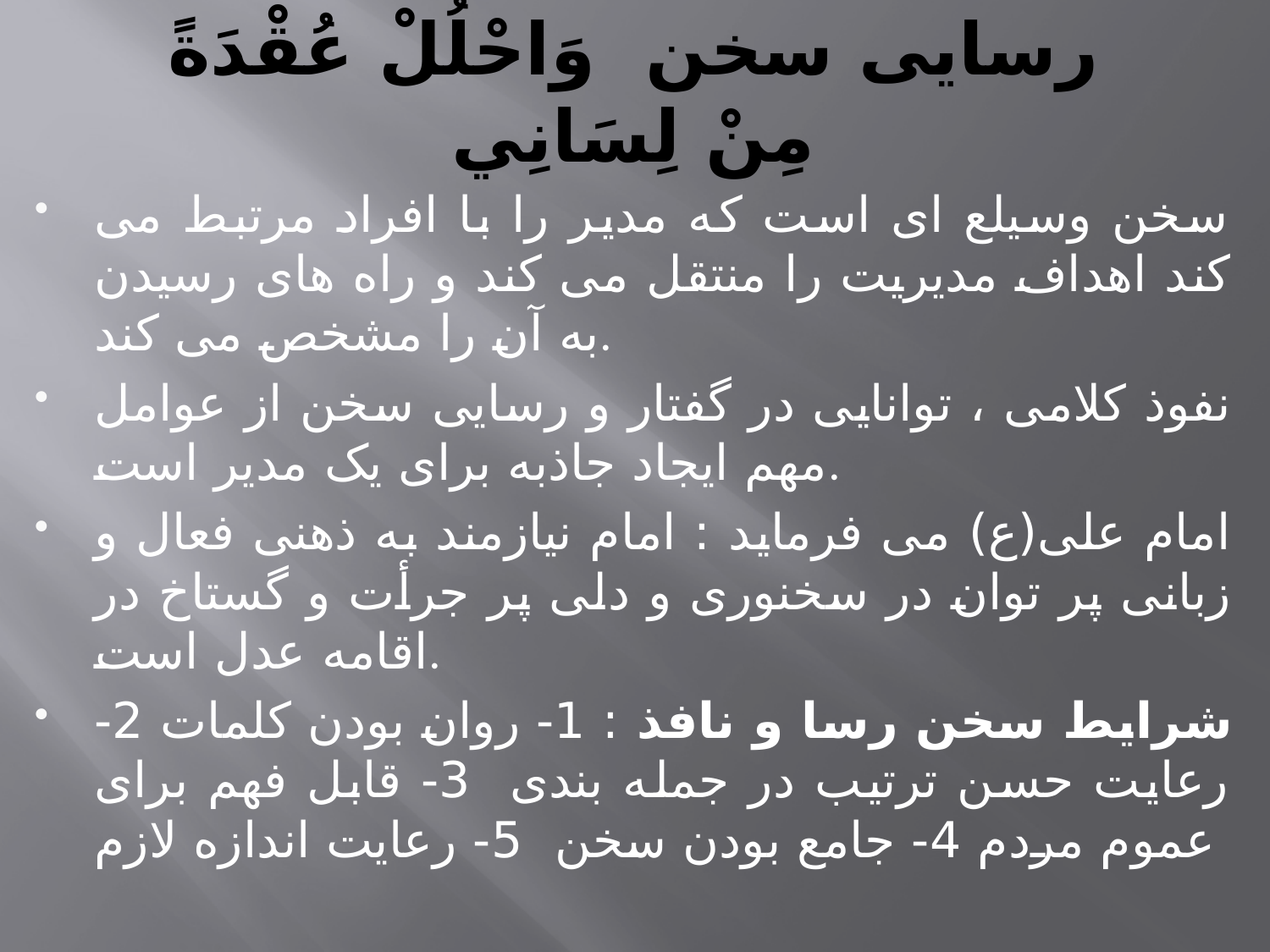

# رسایی سخن  وَاحْلُلْ عُقْدَةً مِنْ لِسَانِي
سخن وسیلع ای است که مدیر را با افراد مرتبط می کند اهداف مدیریت را منتقل می کند و راه های رسیدن به آن را مشخص می کند.
نفوذ کلامی ، توانایی در گفتار و رسایی سخن از عوامل مهم ایجاد جاذبه برای یک مدیر است.
امام علی(ع) می فرماید : امام نیازمند به ذهنی فعال و زبانی پر توان در سخنوری و دلی پر جرأت و گستاخ در اقامه عدل است.
شرایط سخن رسا و نافذ : 1- روان بودن کلمات 2- رعایت حسن ترتیب در جمله بندی  3- قابل فهم برای عموم مردم 4- جامع بودن سخن  5- رعایت اندازه لازم